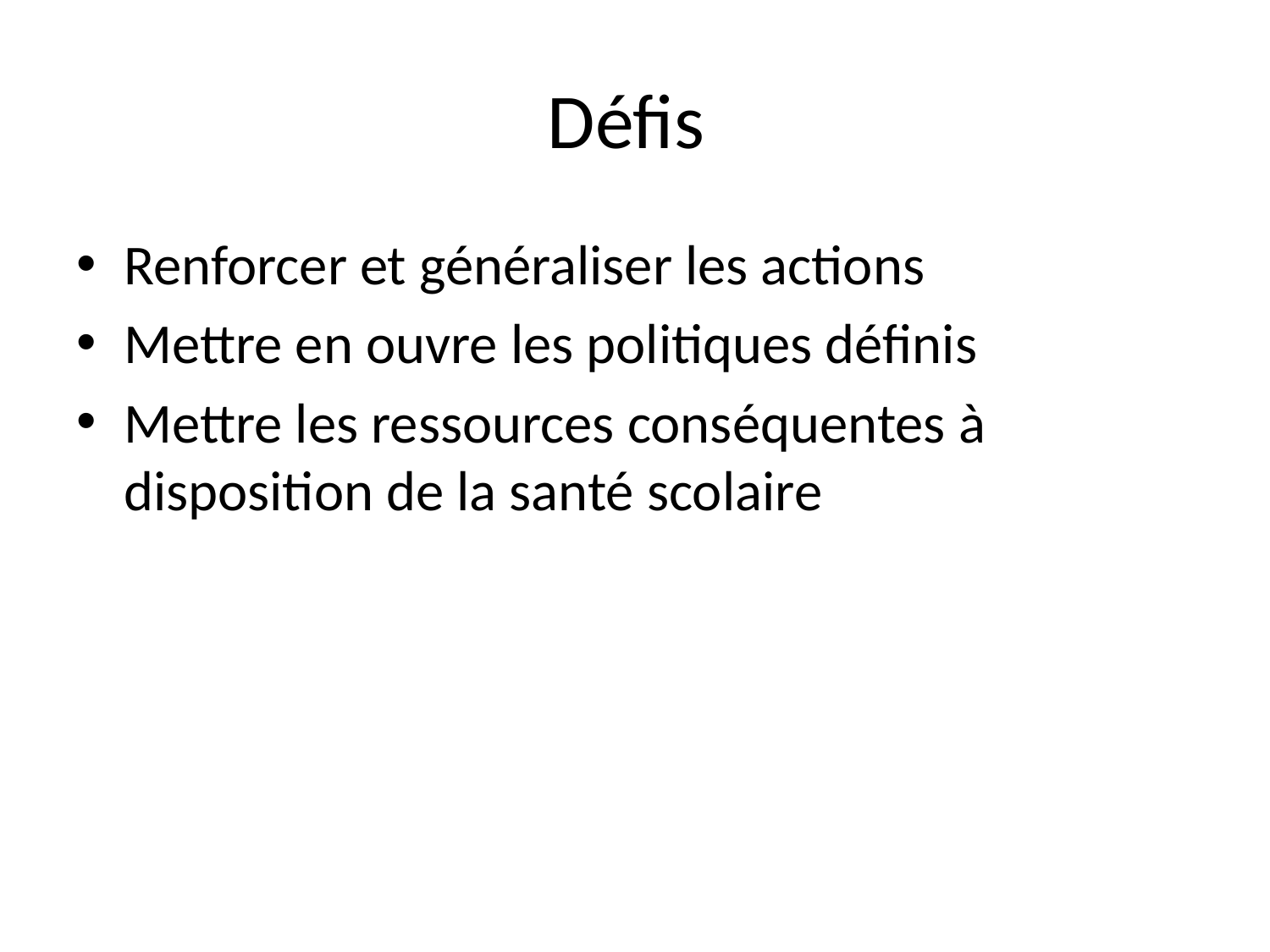

# Défis
Renforcer et généraliser les actions
Mettre en ouvre les politiques définis
Mettre les ressources conséquentes à disposition de la santé scolaire